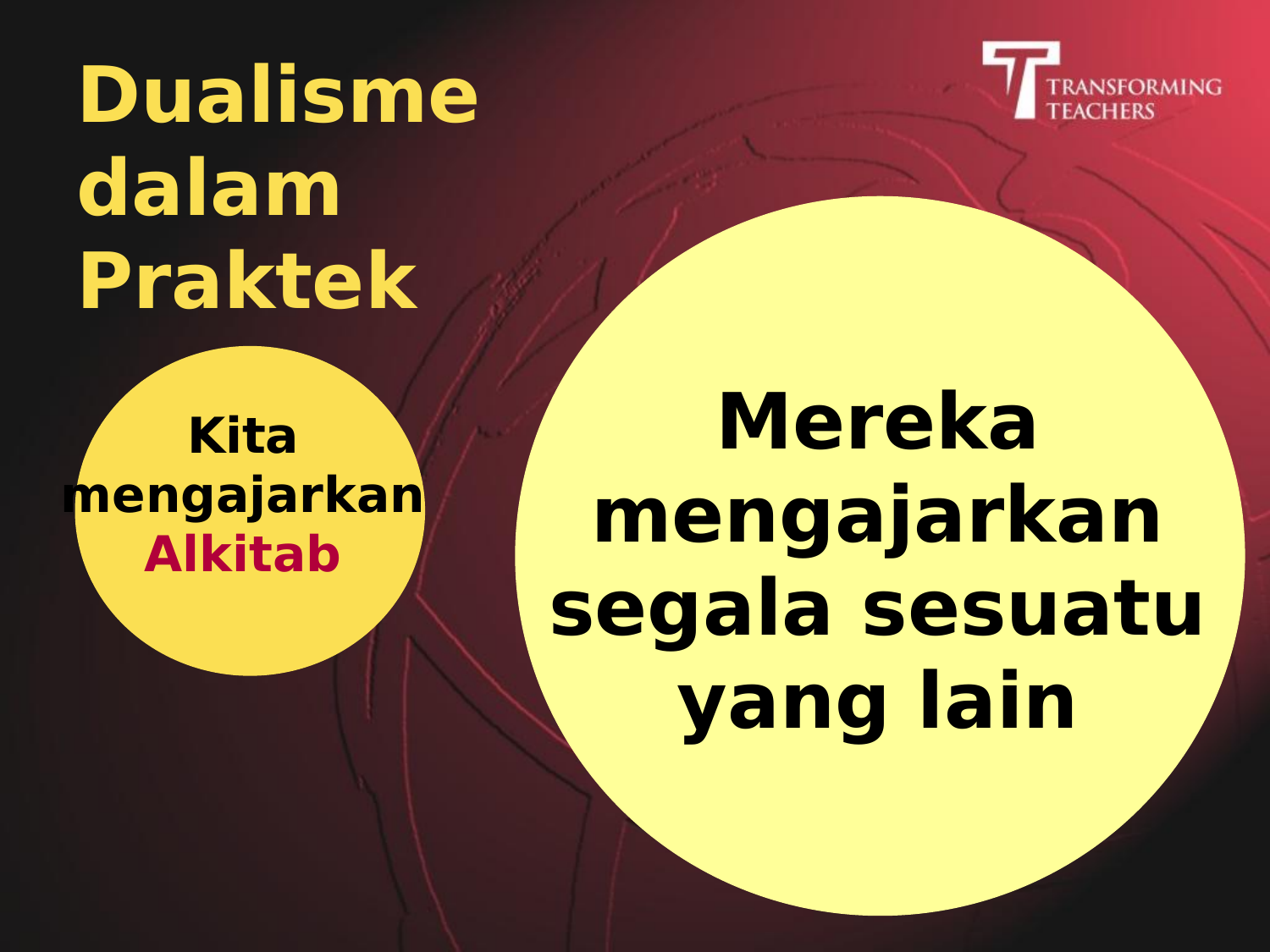

# Dualisme dalam Praktek

Mereka mengajarkan segala sesuatu yang lain
Kita mengajarkan Alkitab